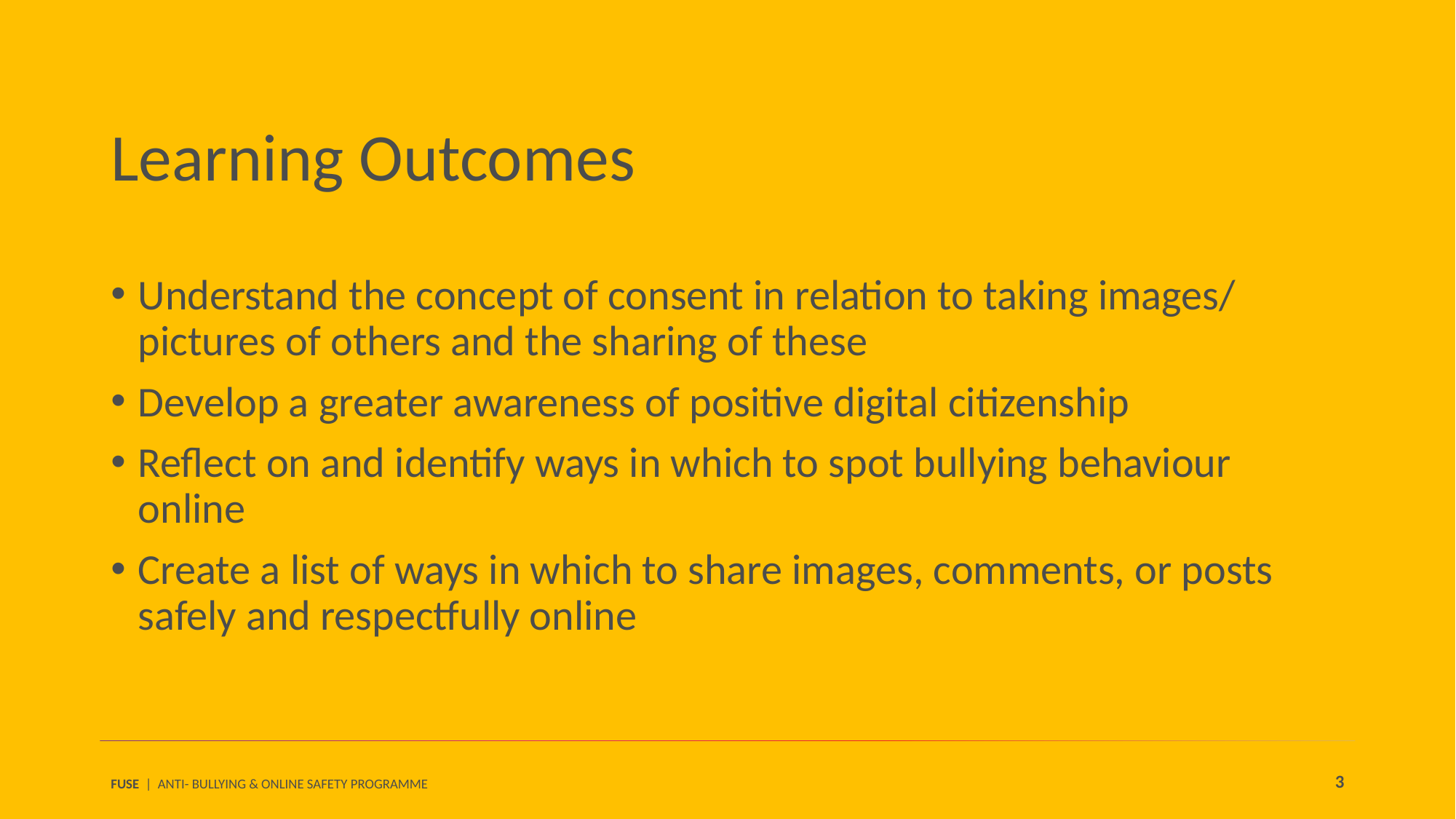

Learning Outcomes
Understand the concept of consent in relation to taking images/ pictures of others and the sharing of these
Develop a greater awareness of positive digital citizenship
Reflect on and identify ways in which to spot bullying behaviour online
Create a list of ways in which to share images, comments, or posts safely and respectfully online

3